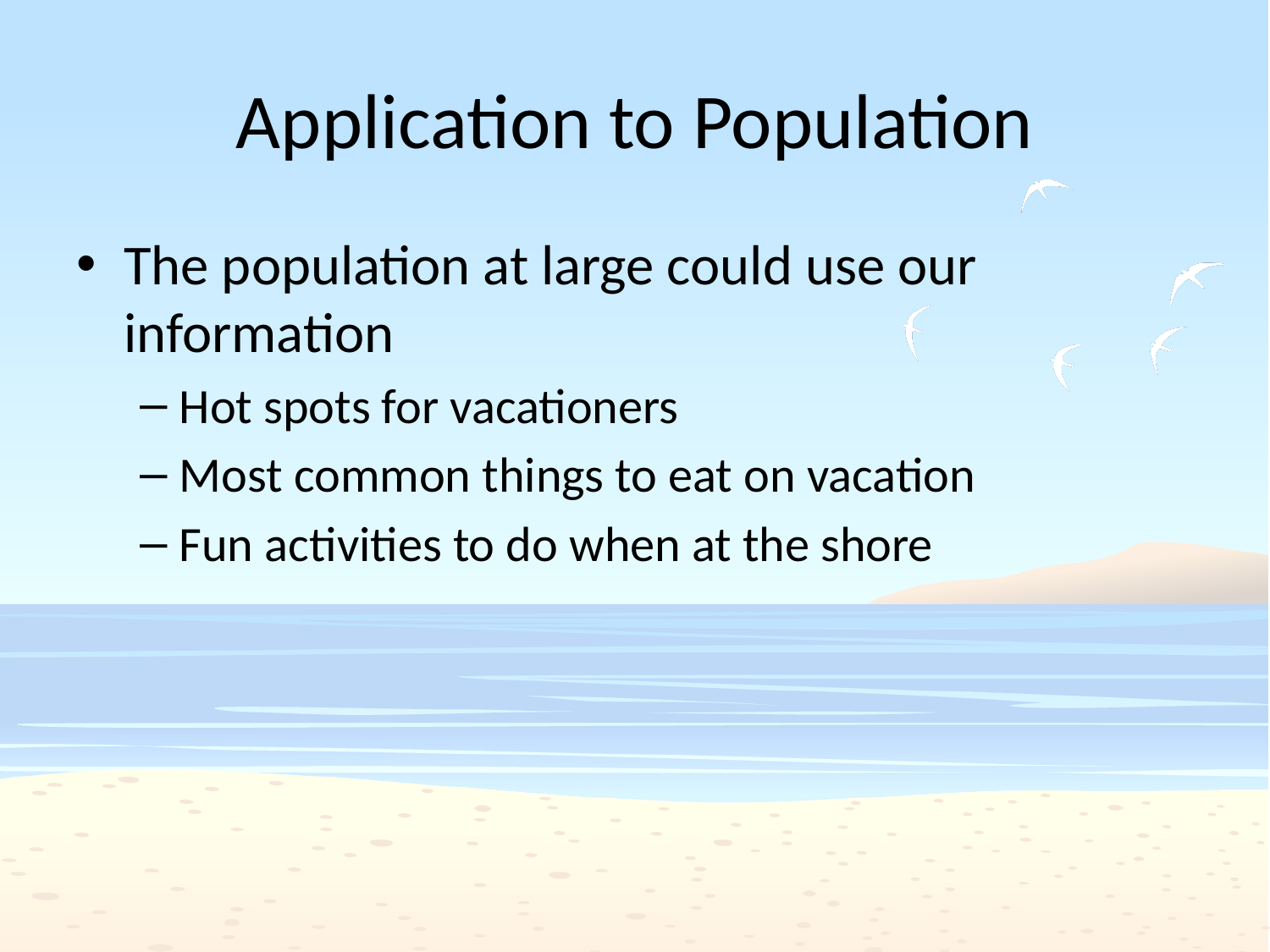

# Application to Population
The population at large could use our information
Hot spots for vacationers
Most common things to eat on vacation
Fun activities to do when at the shore